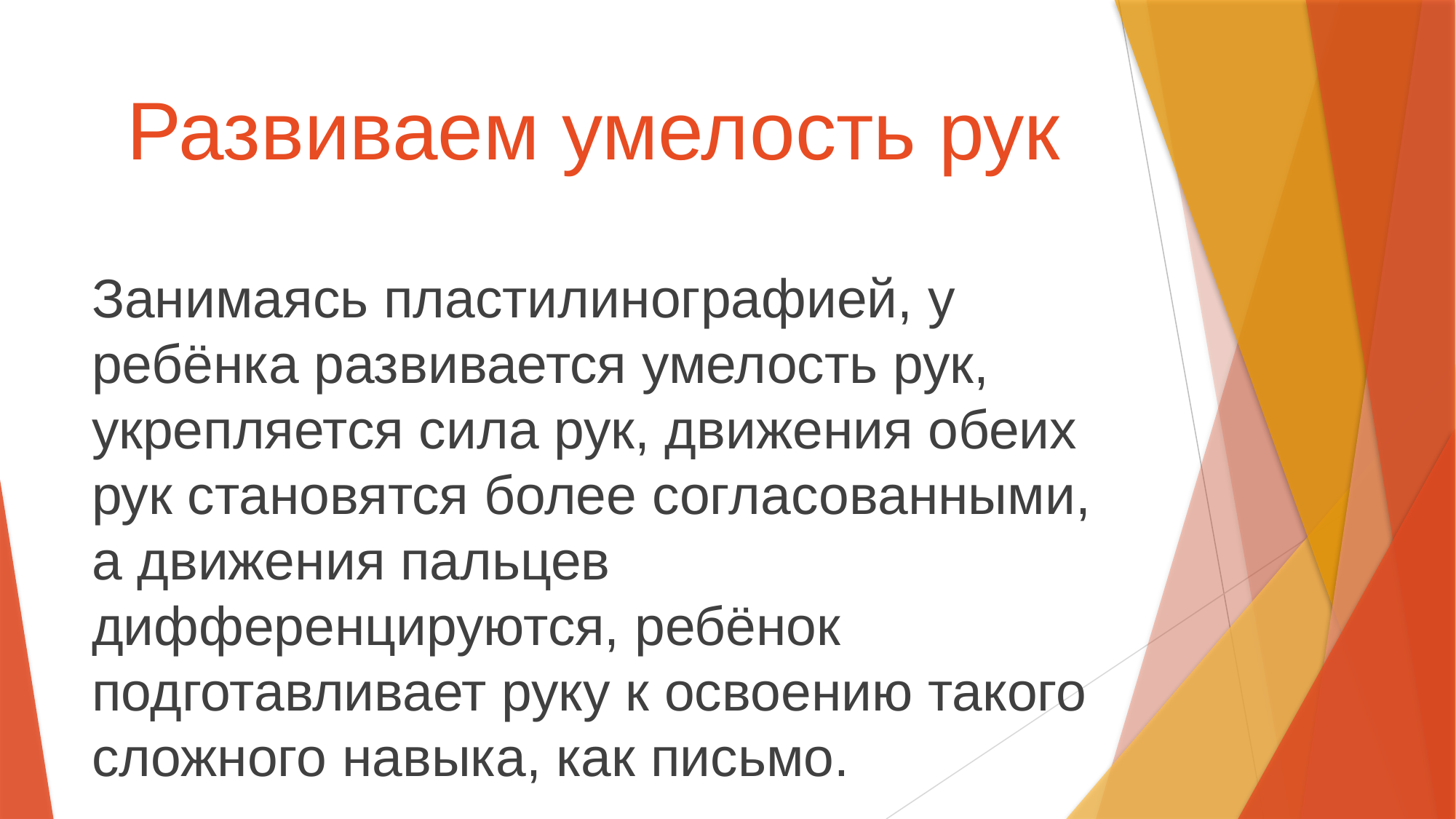

# Развиваем умелость рук
Занимаясь пластилинографией, у ребёнка развивается умелость рук, укрепляется сила рук, движения обеих рук становятся более согласованными, а движения пальцев дифференцируются, ребёнок подготавливает руку к освоению такого сложного навыка, как письмо.